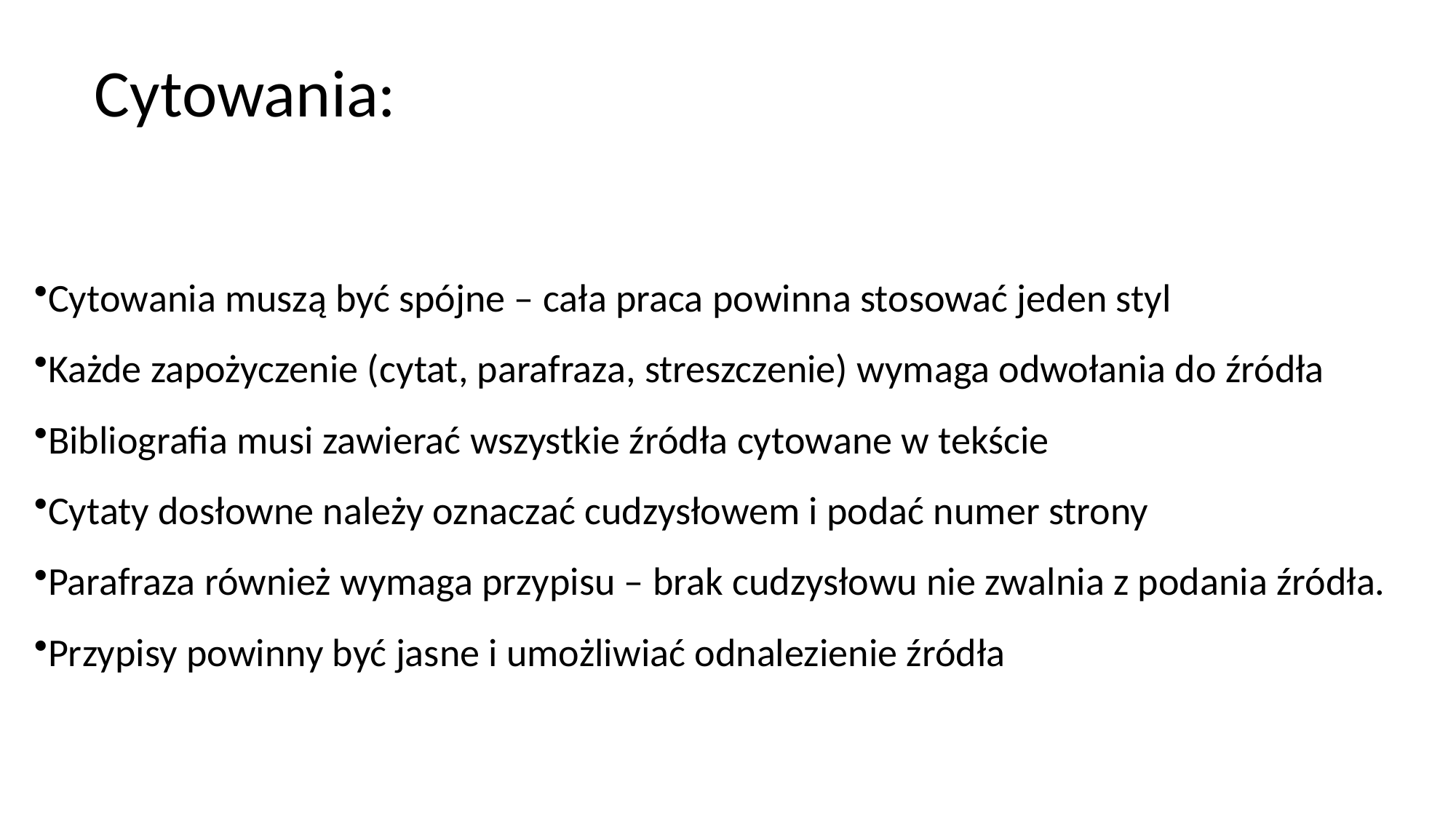

# Cytowania:
Cytowania muszą być spójne – cała praca powinna stosować jeden styl
Każde zapożyczenie (cytat, parafraza, streszczenie) wymaga odwołania do źródła
Bibliografia musi zawierać wszystkie źródła cytowane w tekście
Cytaty dosłowne należy oznaczać cudzysłowem i podać numer strony
Parafraza również wymaga przypisu – brak cudzysłowu nie zwalnia z podania źródła.
Przypisy powinny być jasne i umożliwiać odnalezienie źródła